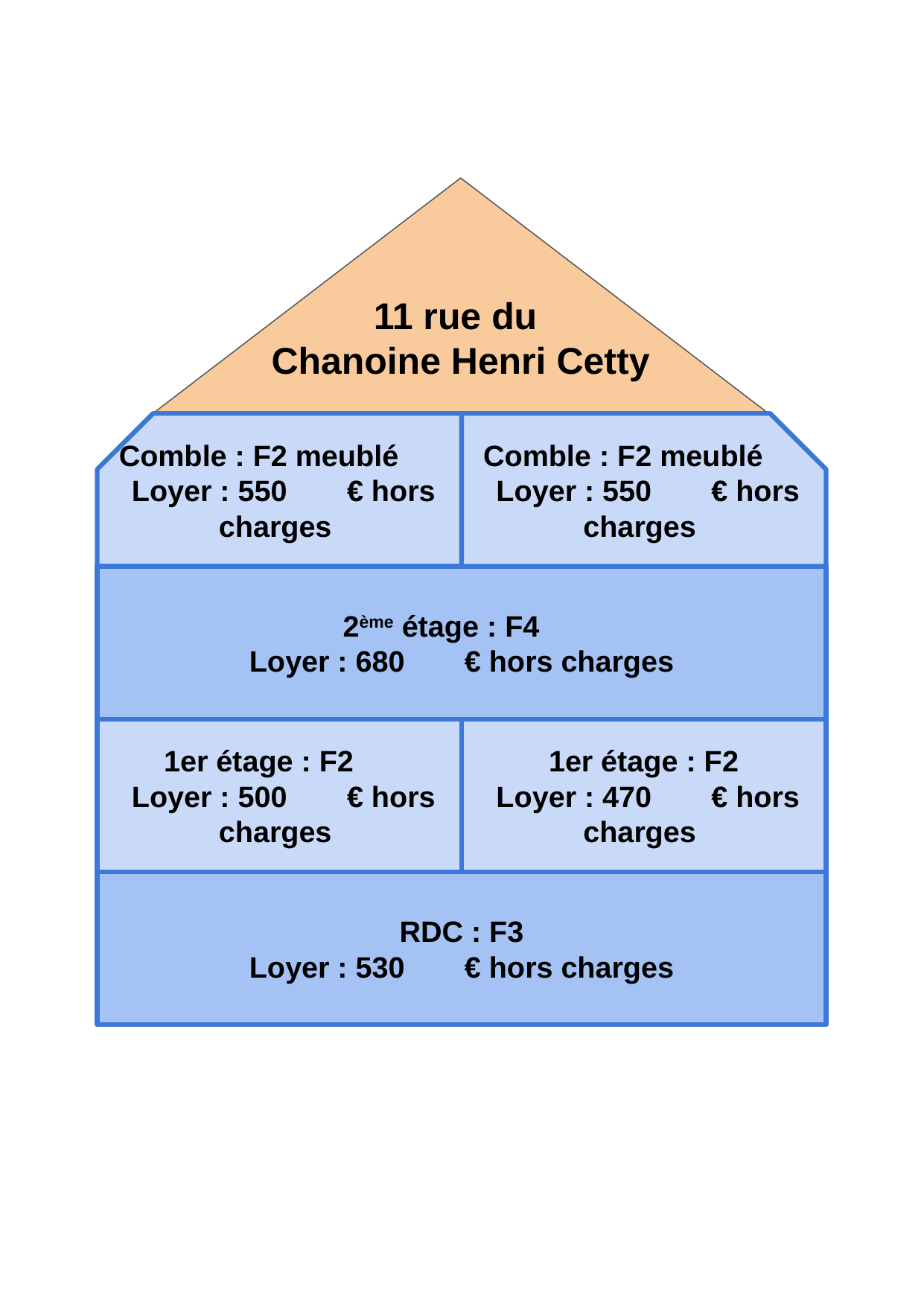

11 rue du
Chanoine Henri Cetty

Comble : F2 meublé
 Loyer : 550	€ hors charges

Comble : F2 meublé
 Loyer : 550	€ hors charges
2ème étage : F4
 Loyer : 680	€ hors charges
1er étage : F2
 Loyer : 500	€ hors charges
1er étage : F2
 Loyer : 470	€ hors charges
RDC : F3
 Loyer : 530	€ hors charges